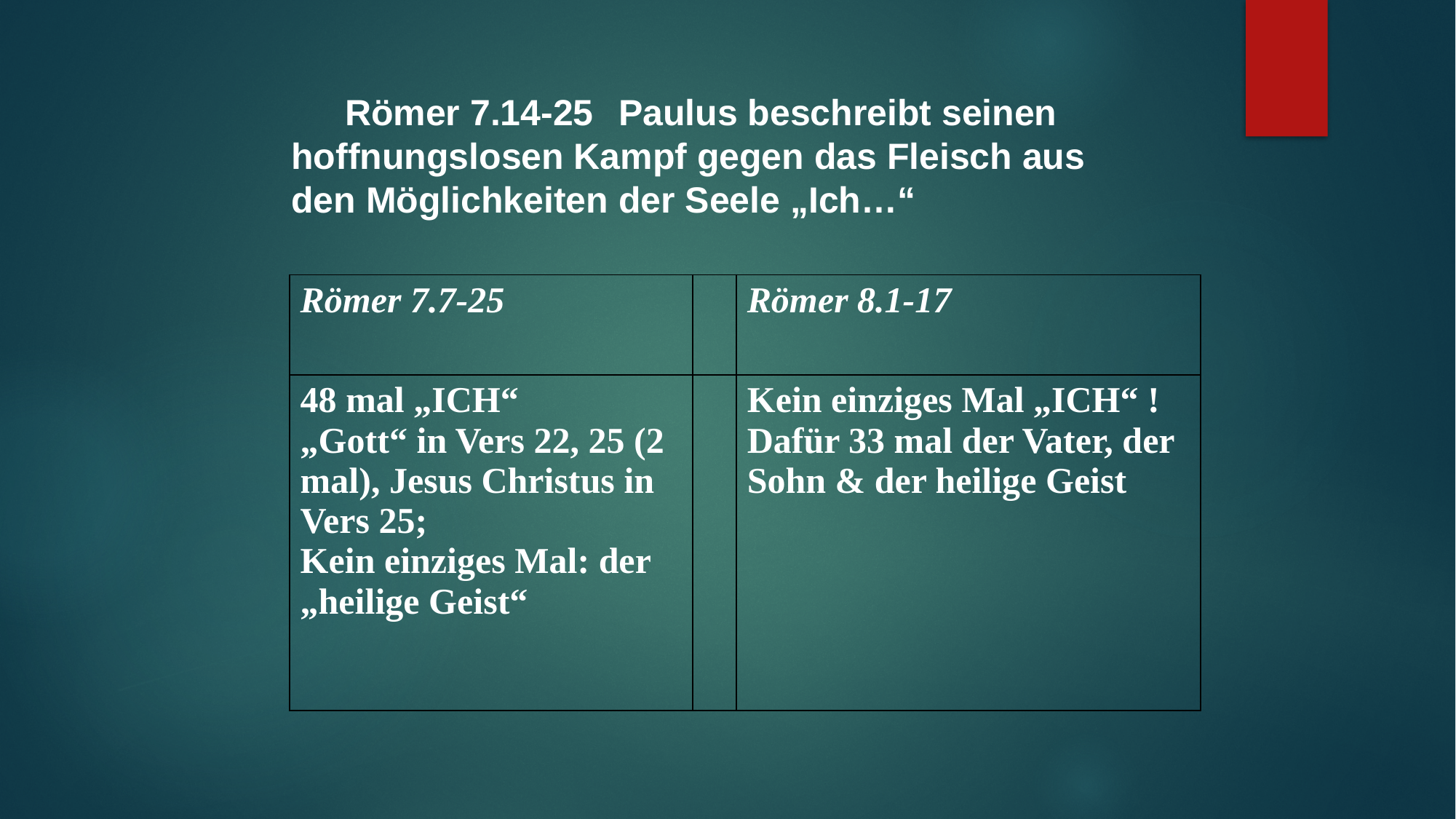

Römer 7.14-25	Paulus beschreibt seinen hoffnungslosen Kampf gegen das Fleisch aus den Möglichkeiten der Seele „Ich…“
| Römer 7.7-25 |  | Römer 8.1-17 |
| --- | --- | --- |
| 48 mal „ICH“ „Gott“ in Vers 22, 25 (2 mal), Jesus Christus in Vers 25; Kein einziges Mal: der „heilige Geist“ |  | Kein einziges Mal „ICH“ ! Dafür 33 mal der Vater, der Sohn & der heilige Geist |